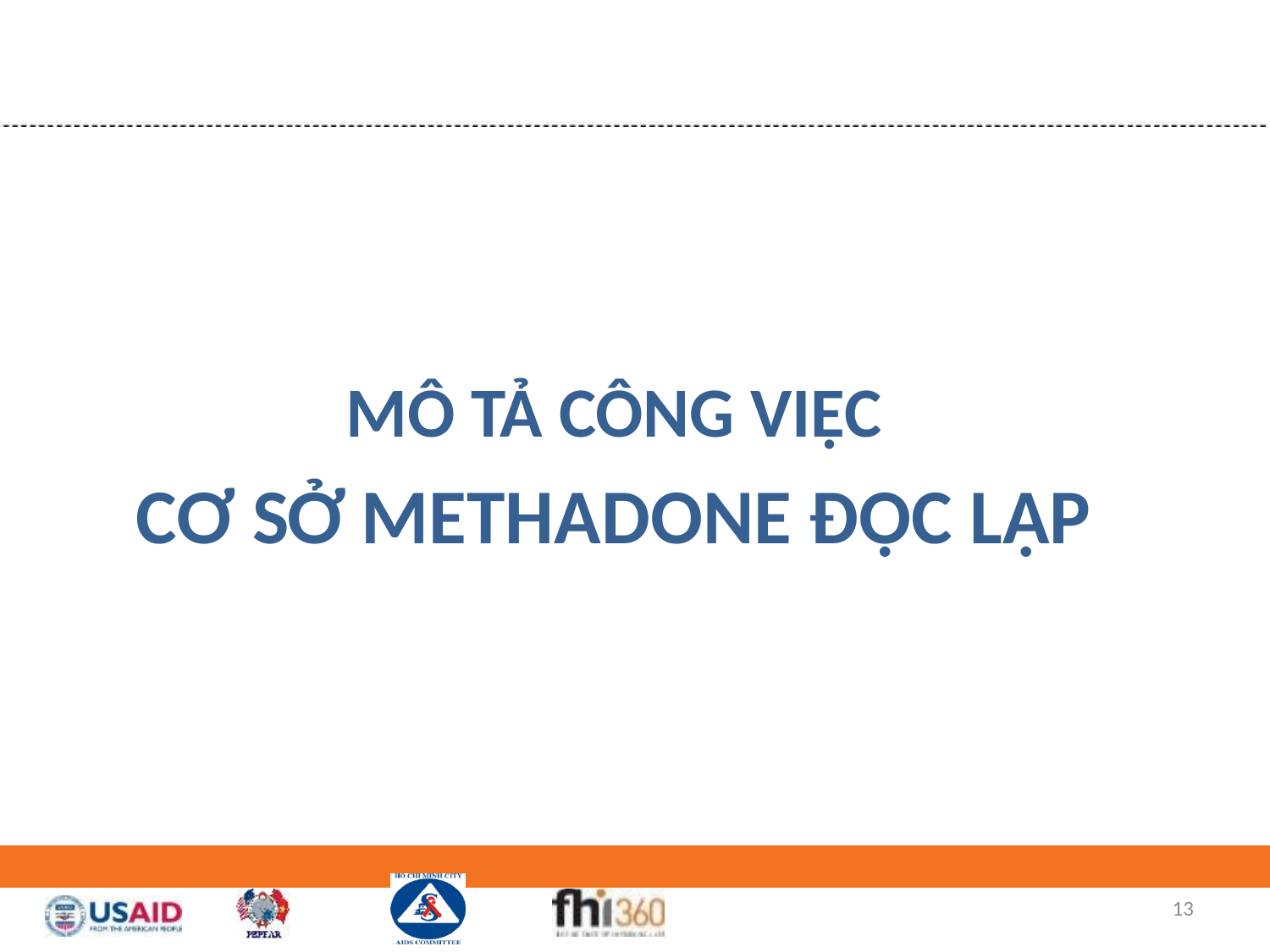

MÔ TẢ CÔNG VIỆC
CƠ SỞ METHADONE ĐỘC LẬP
13